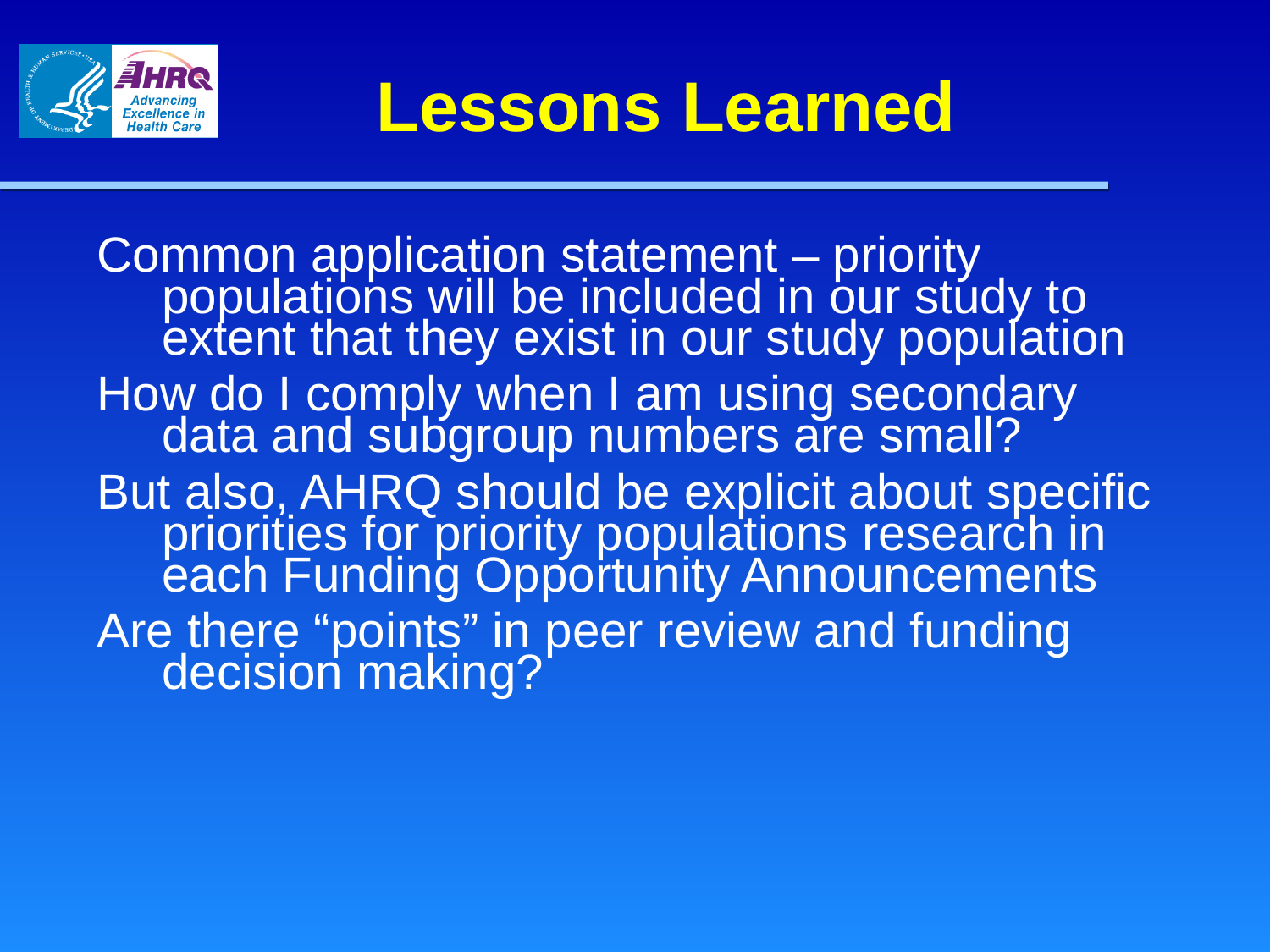

# Lessons Learned
Common application statement – priority populations will be included in our study to extent that they exist in our study population
How do I comply when I am using secondary data and subgroup numbers are small?
But also, AHRQ should be explicit about specific priorities for priority populations research in each Funding Opportunity Announcements
Are there “points” in peer review and funding decision making?